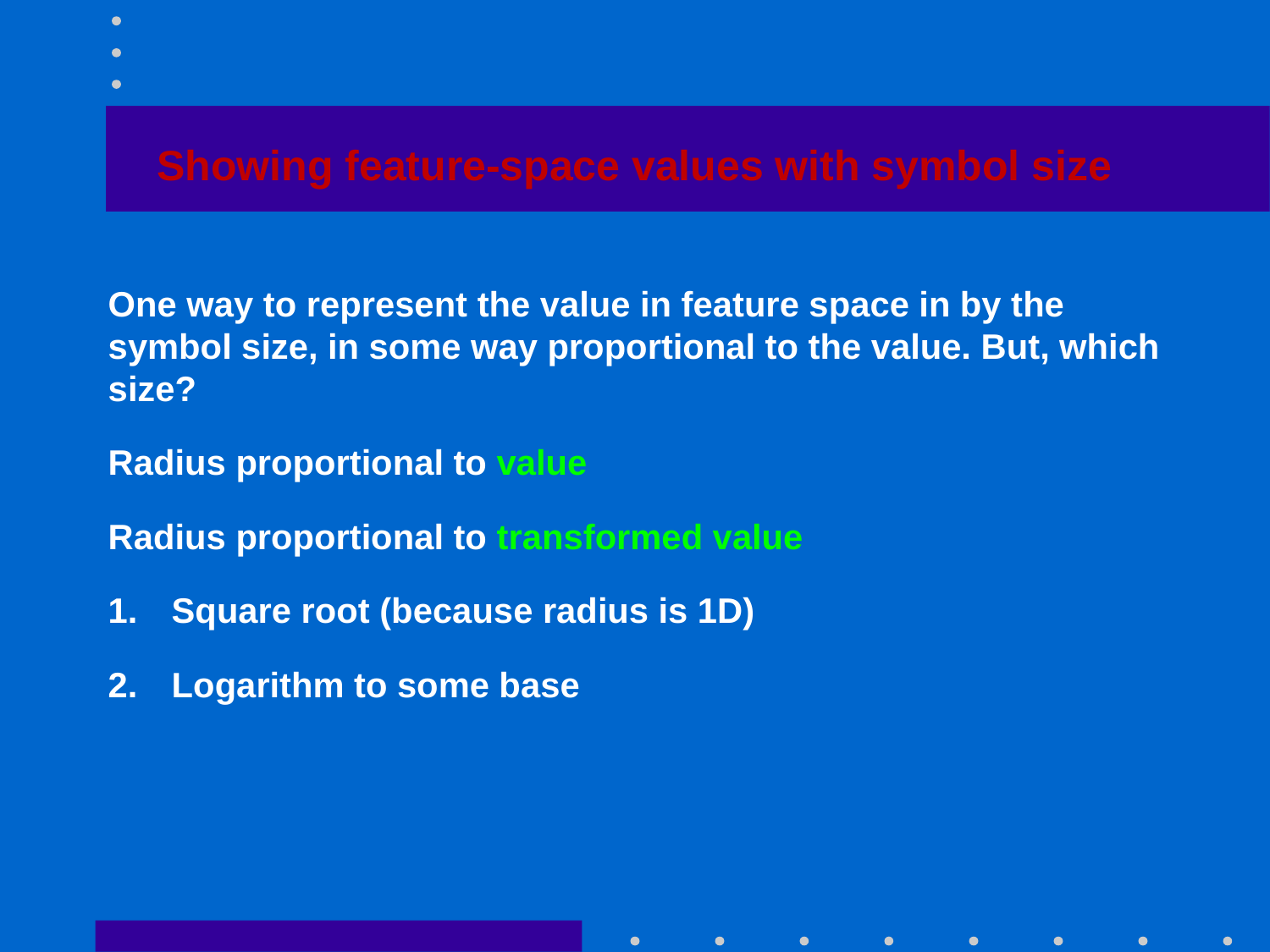

# Showing feature-space values with symbol size
One way to represent the value in feature space in by the symbol size, in some way proportional to the value. But, which size?
Radius proportional to value
Radius proportional to transformed value
Square root (because radius is 1D)
Logarithm to some base